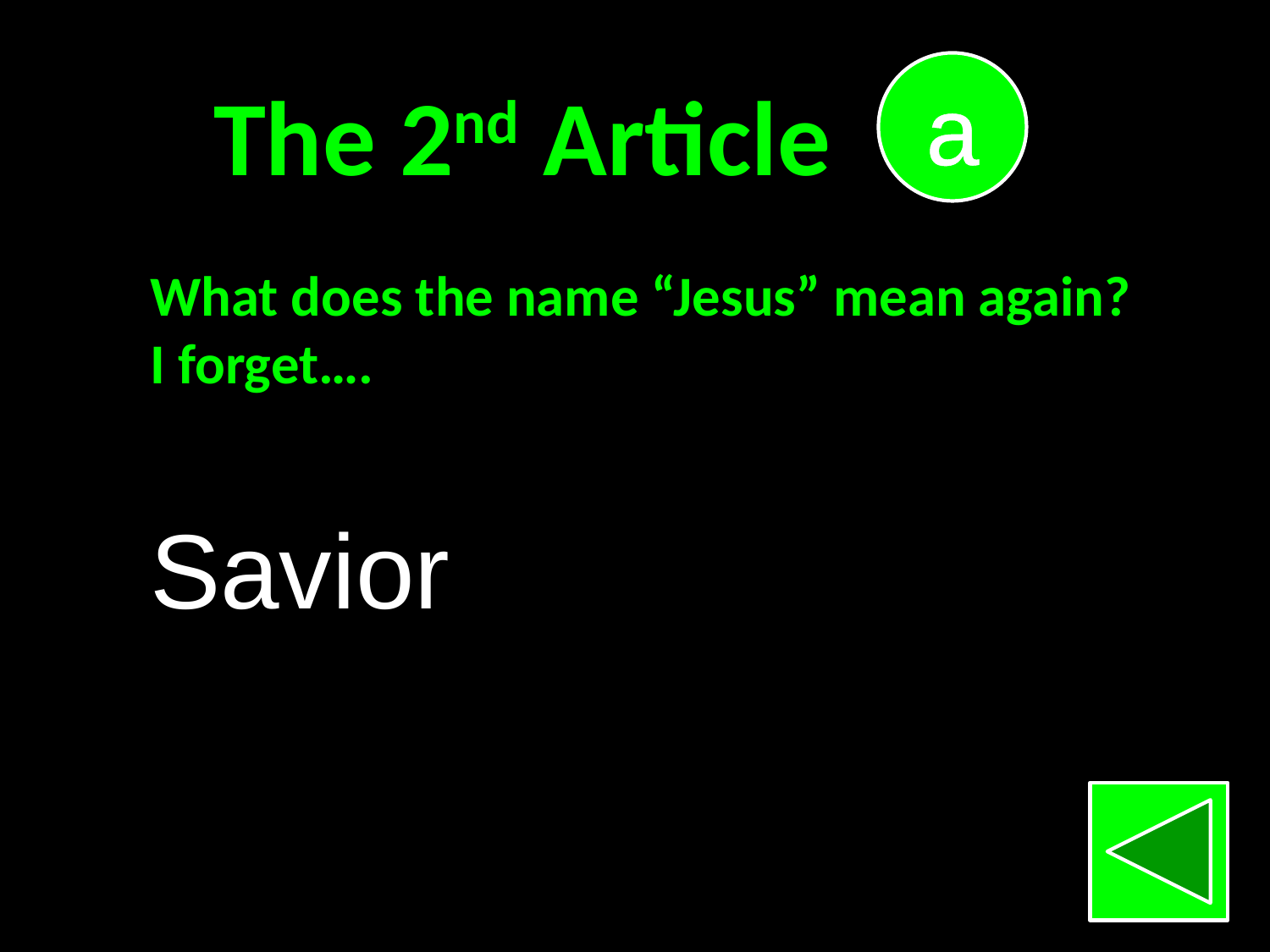

a
The 2nd Article
What does the name “Jesus” mean again?
I forget….
Savior